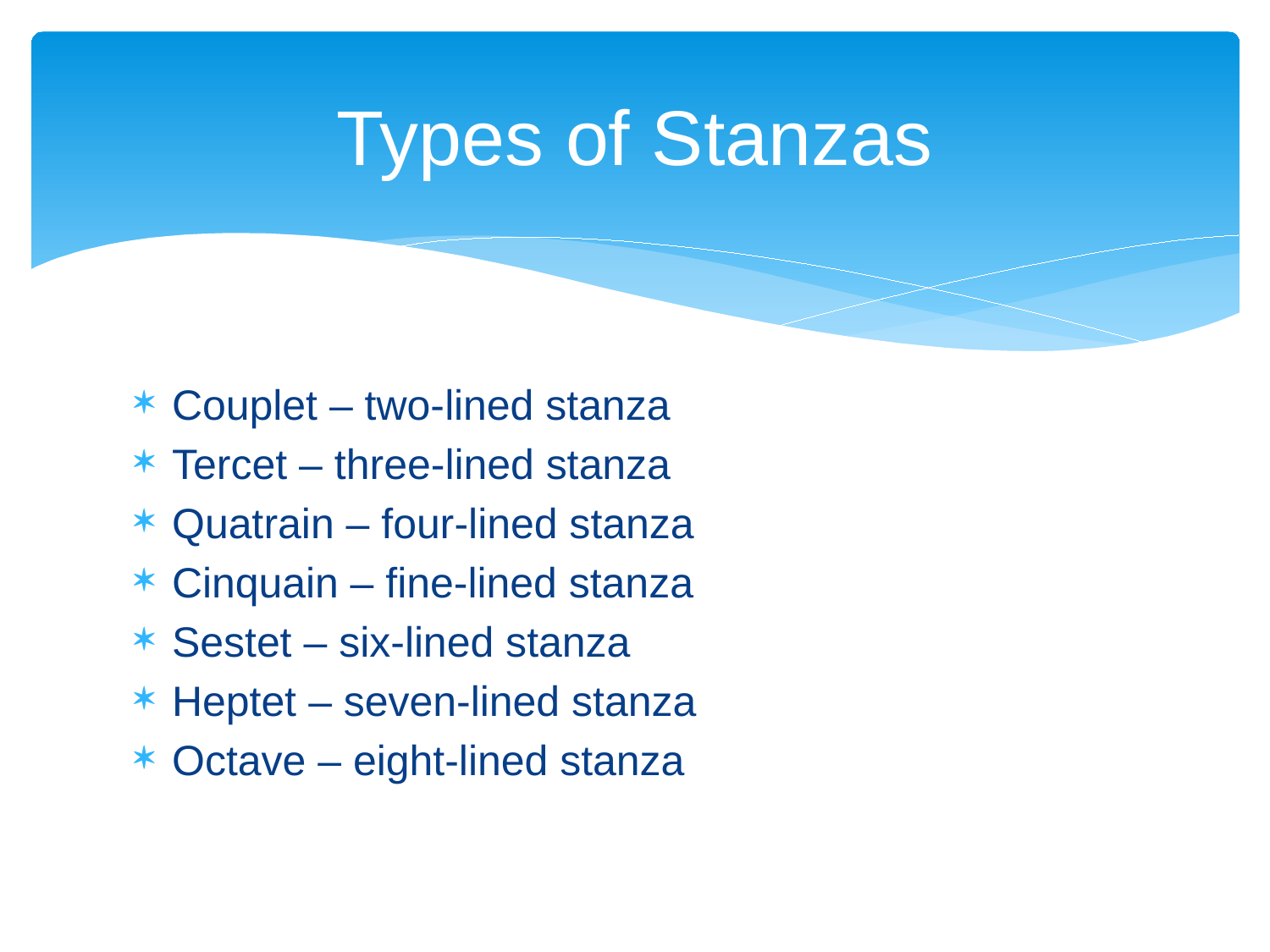

# Types of Stanzas
Couplet – two-lined stanza
Tercet – three-lined stanza
Quatrain – four-lined stanza
Cinquain – fine-lined stanza
Sestet – six-lined stanza
Heptet – seven-lined stanza
Octave – eight-lined stanza